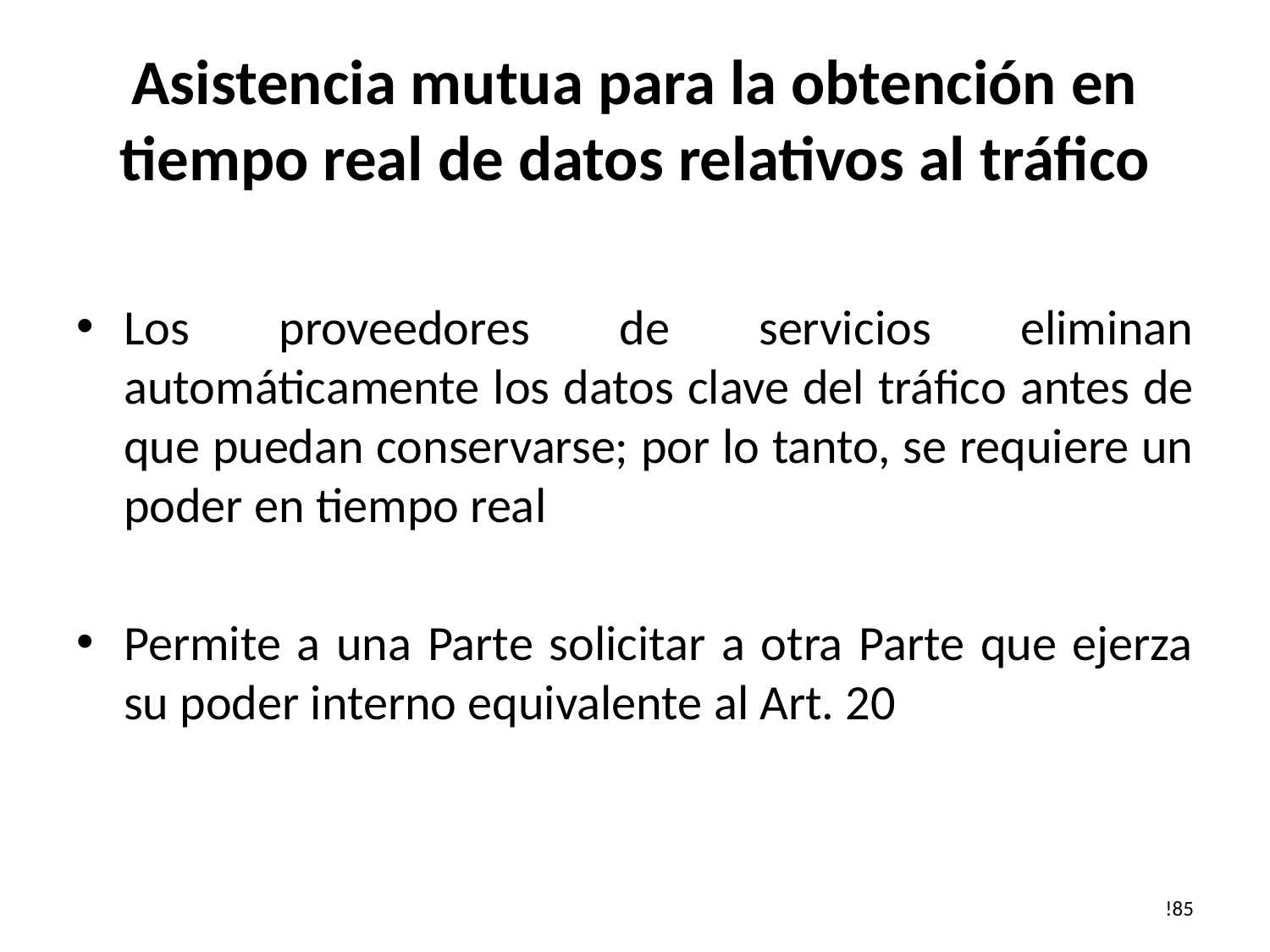

# Asistencia mutua para la obtención en tiempo real de datos relativos al tráfico
Los proveedores de servicios eliminan automáticamente los datos clave del tráfico antes de que puedan conservarse; por lo tanto, se requiere un poder en tiempo real

Permite a una Parte solicitar a otra Parte que ejerza su poder interno equivalente al Art. 20

!85